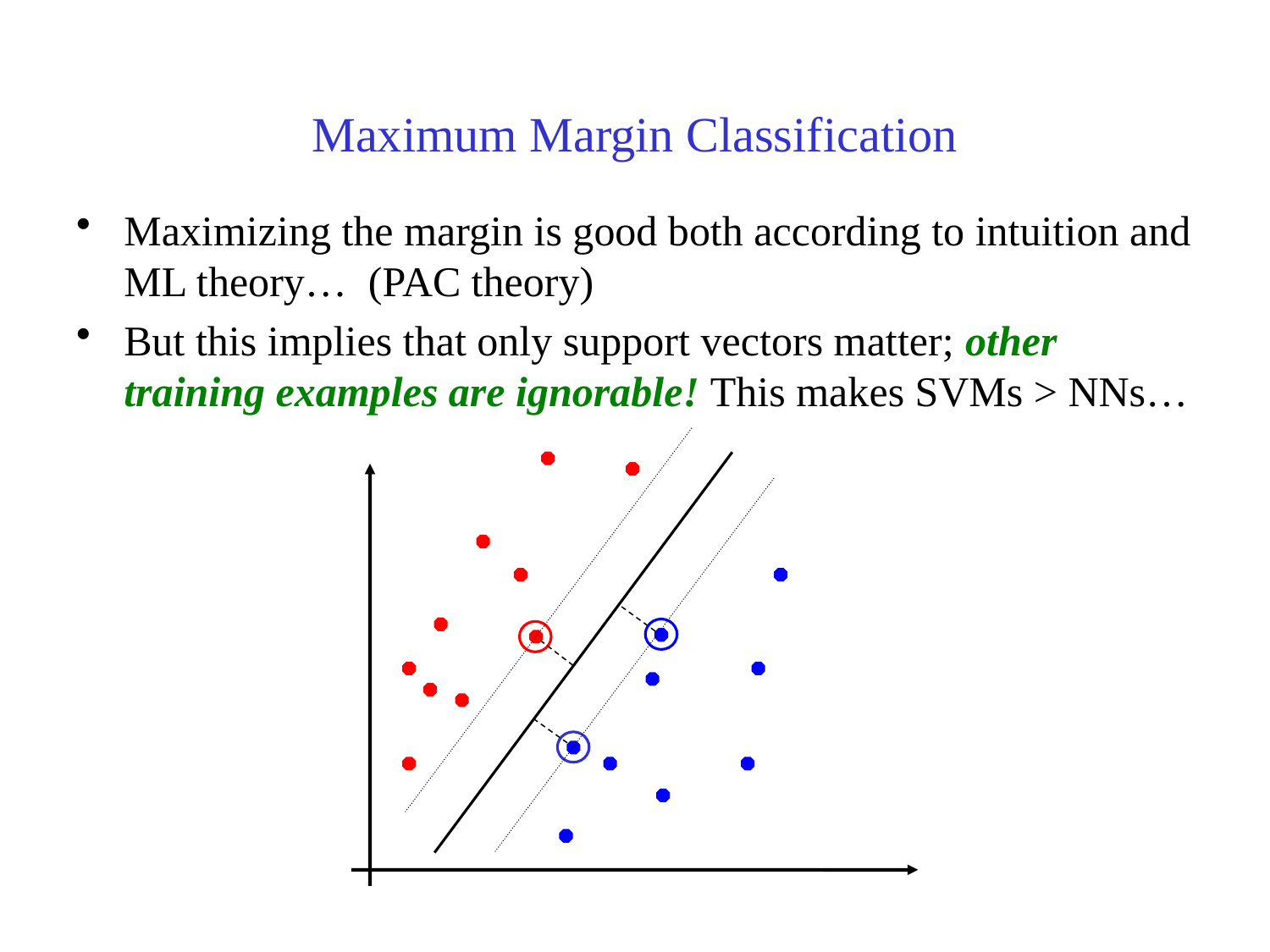

# Maximum Margin Classification
Maximizing the margin is good both according to intuition and ML theory…  (PAC theory)
But this implies that only support vectors matter; other training examples are ignorable! This makes SVMs > NNs…